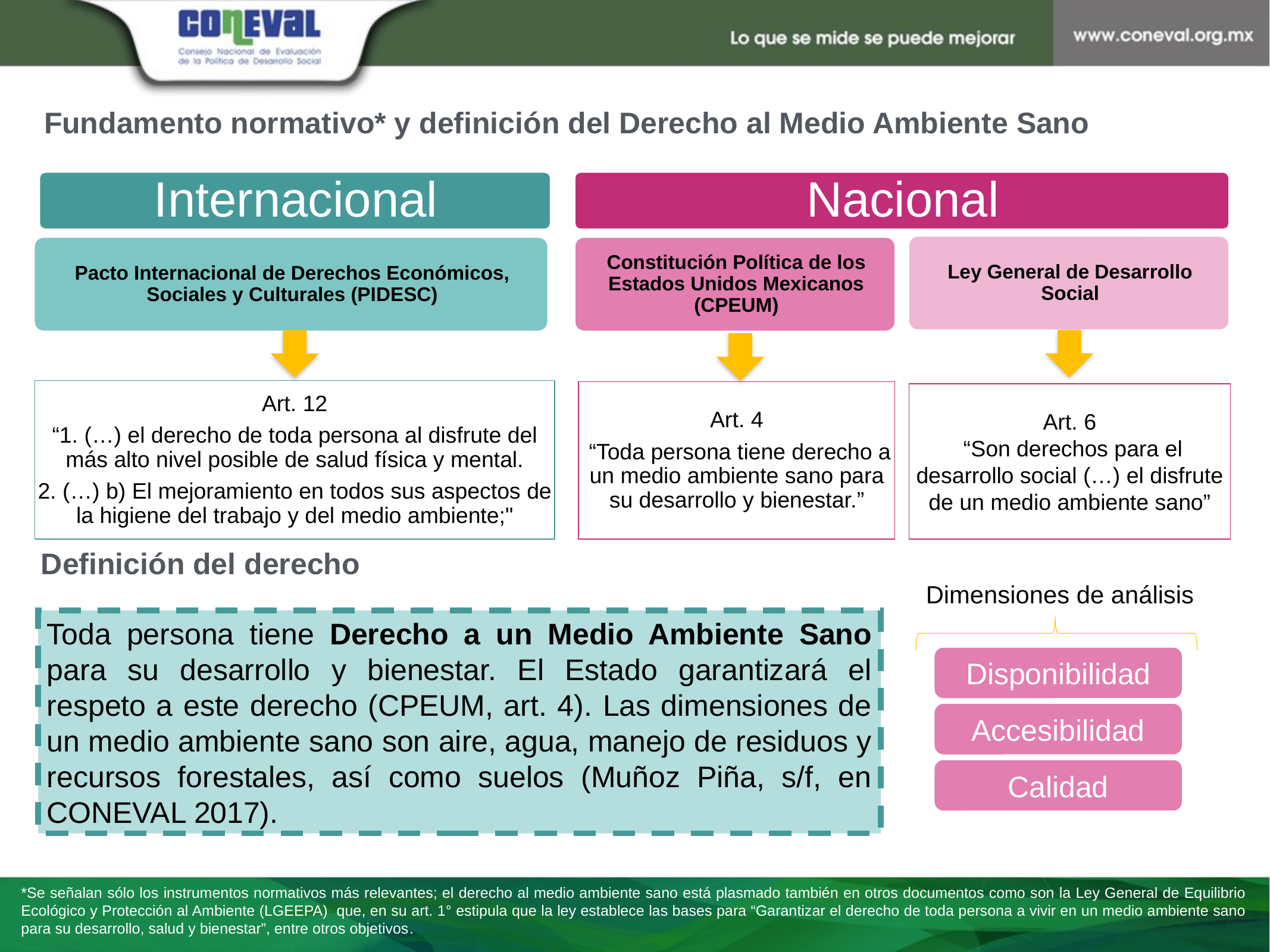

Internacional
Pacto Internacional de Derechos Económicos, Sociales y Culturales (PIDESC)
Nacional
Constitución Política de los Estados Unidos Mexicanos (CPEUM)
Ley General de Desarrollo Social
Fundamento normativo* y definición del Derecho al Medio Ambiente Sano

Art. 12
“1. (…) el derecho de toda persona al disfrute del más alto nivel posible de salud física y mental.
2. (…) b) El mejoramiento en todos sus aspectos de la higiene del trabajo y del medio ambiente;"
Art. 4
 “Toda persona tiene derecho a un medio ambiente sano para su desarrollo y bienestar.”
Art. 6
 “Son derechos para el desarrollo social (…) el disfrute de un medio ambiente sano”

Definición del derecho
Dimensiones de análisis
Toda persona tiene Derecho a un Medio Ambiente Sano para su desarrollo y bienestar. El Estado garantizará el respeto a este derecho (CPEUM, art. 4). Las dimensiones de un medio ambiente sano son aire, agua, manejo de residuos y recursos forestales, así como suelos (Muñoz Piña, s/f, en CONEVAL 2017).
Disponibilidad
Accesibilidad
Calidad
*Se señalan sólo los instrumentos normativos más relevantes; el derecho al medio ambiente sano está plasmado también en otros documentos como son la Ley General de Equilibrio Ecológico y Protección al Ambiente (LGEEPA)  que, en su art. 1° estipula que la ley establece las bases para “Garantizar el derecho de toda persona a vivir en un medio ambiente sano para su desarrollo, salud y bienestar”, entre otros objetivos.